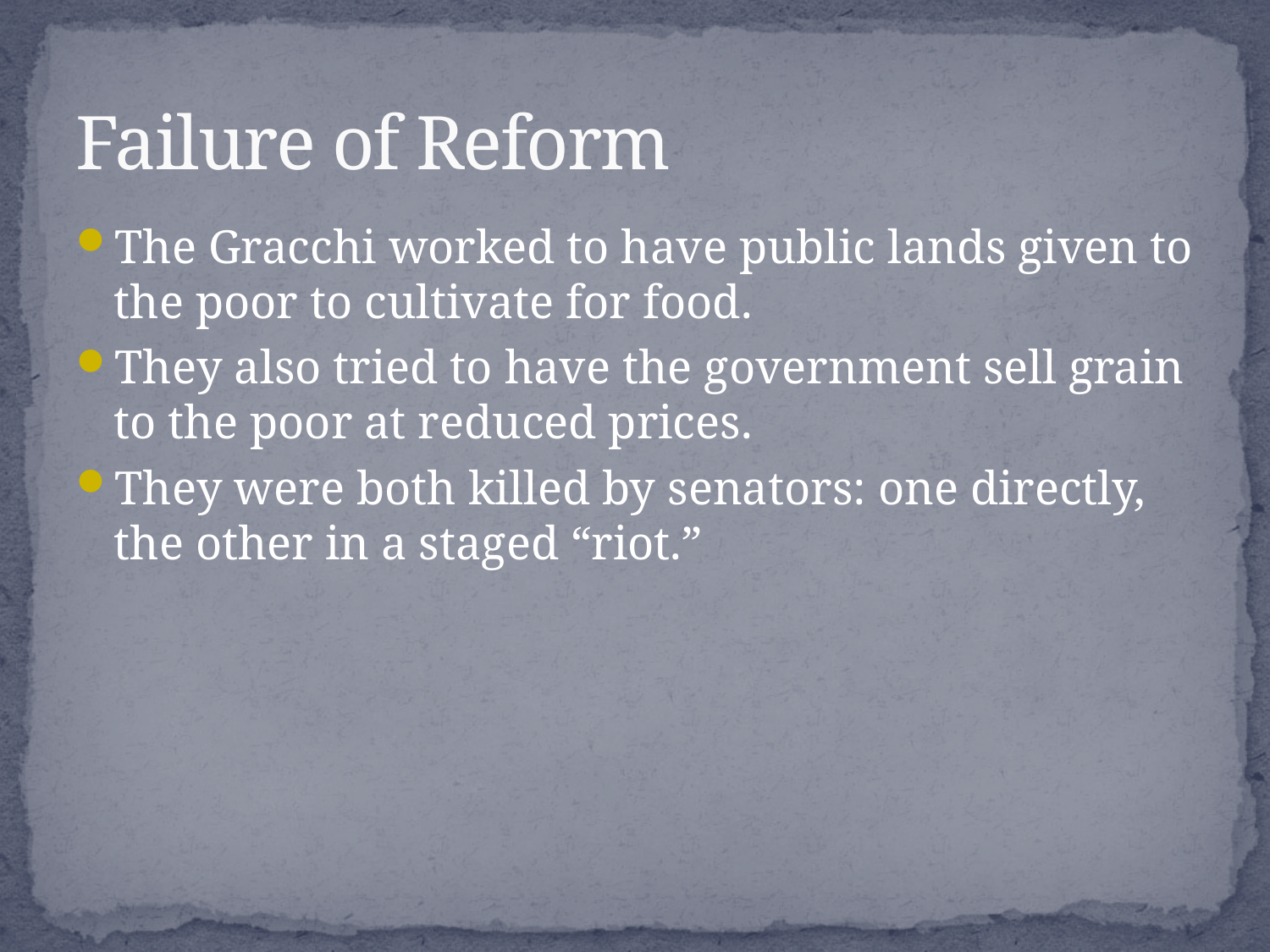

# Failure of Reform
The Gracchi worked to have public lands given to the poor to cultivate for food.
They also tried to have the government sell grain to the poor at reduced prices.
They were both killed by senators: one directly, the other in a staged “riot.”